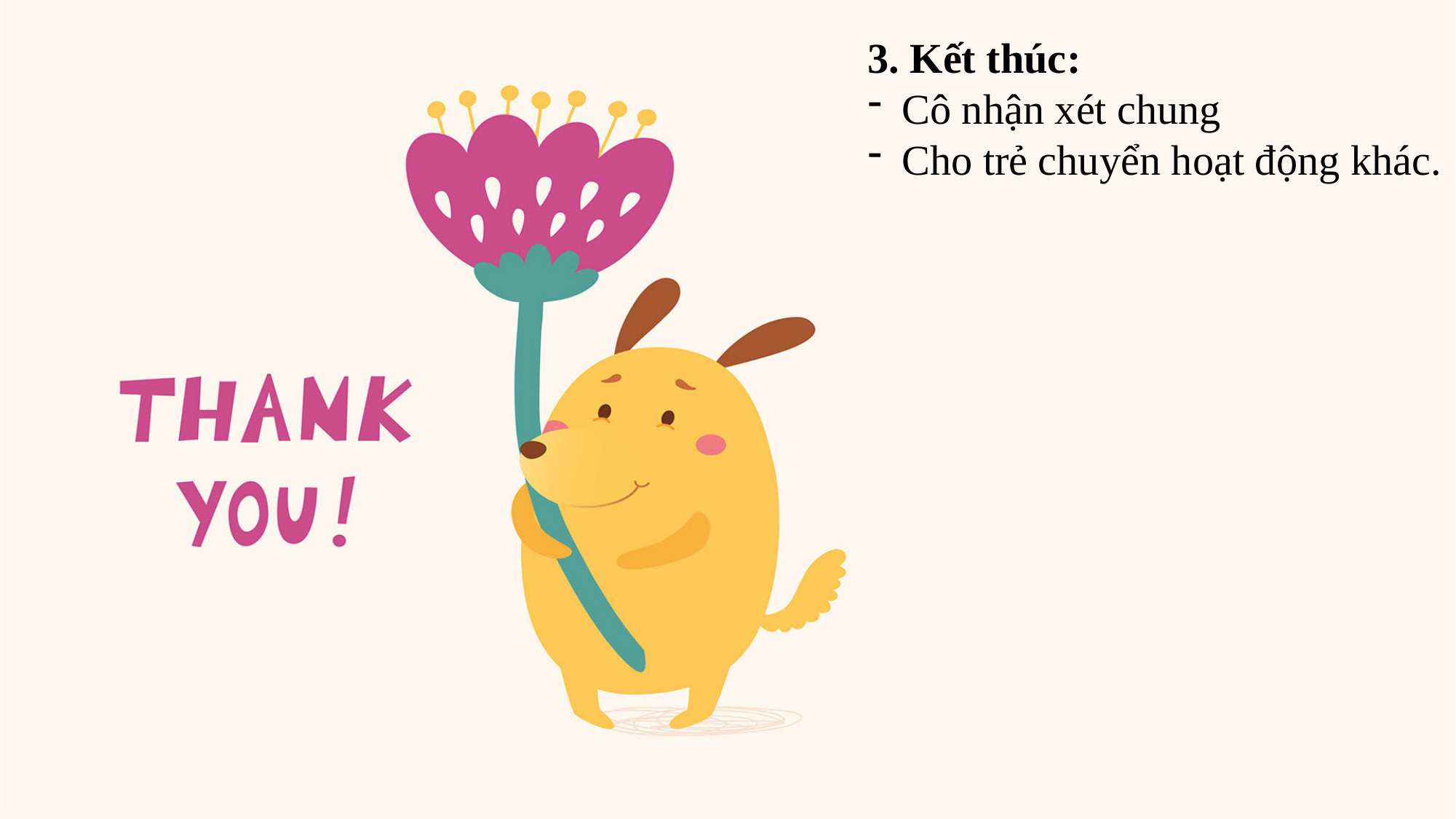

3. Kết thúc:
Cô nhận xét chung
Cho trẻ chuyển hoạt động khác.